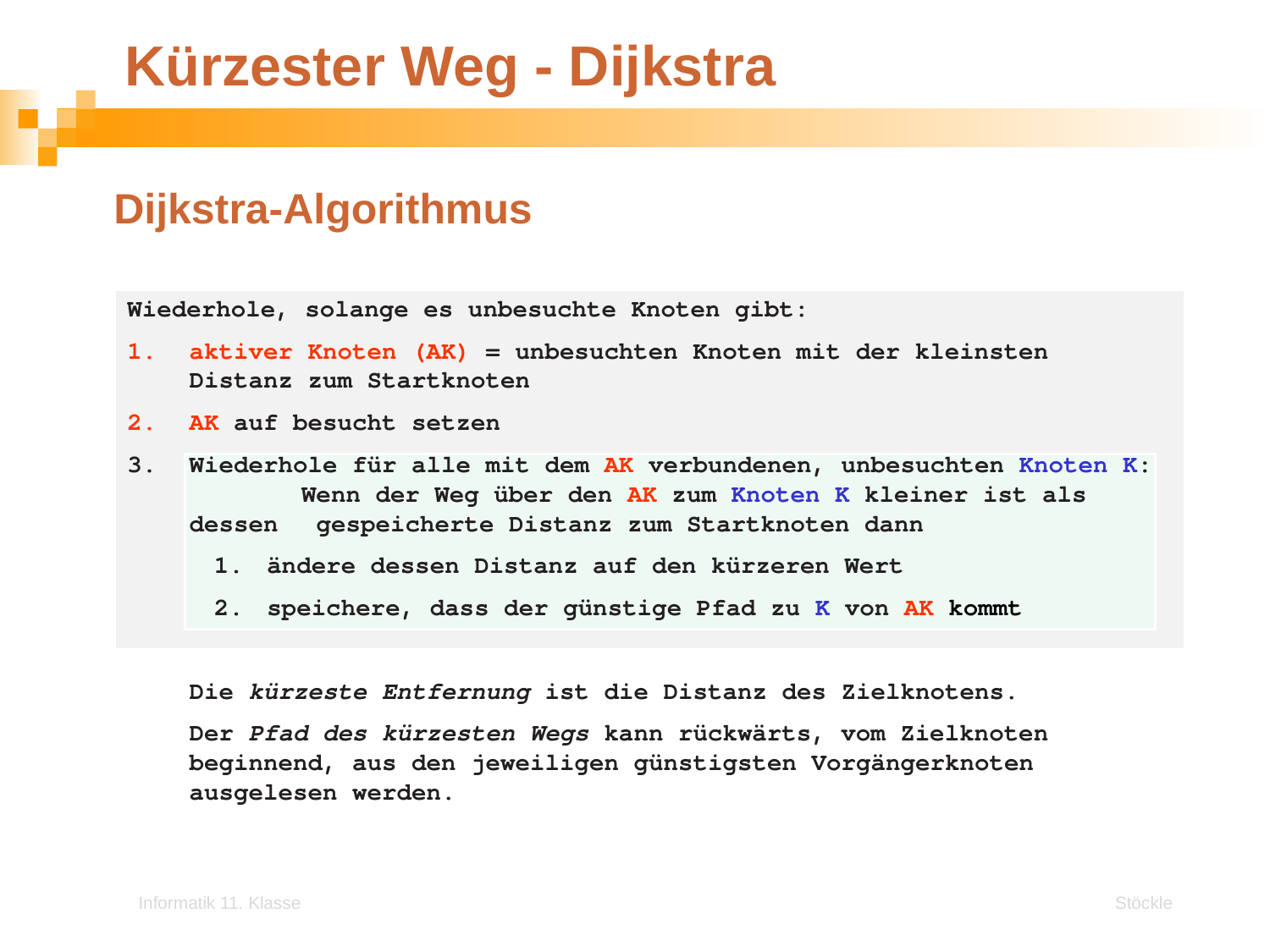

# Kürzester Weg - Dijkstra
Dijkstra-Algorithmus
Wiederhole, solange es unbesuchte Knoten gibt:
aktiver Knoten (AK) = unbesuchten Knoten mit der kleinsten Distanz zum Startknoten
AK auf besucht setzen
Wiederhole für alle mit dem AK verbundenen, unbesuchten Knoten K:
    	Wenn der Weg über den AK zum Knoten K kleiner ist als dessen 		gespeicherte Distanz zum Startknoten dann
ändere dessen Distanz auf den kürzeren Wert
speichere, dass der günstige Pfad zu K von AK kommt

	Die kürzeste Entfernung ist die Distanz des Zielknotens.
	Der Pfad des kürzesten Wegs kann rückwärts, vom Zielknoten beginnend, aus den jeweiligen günstigsten Vorgängerknoten ausgelesen werden.